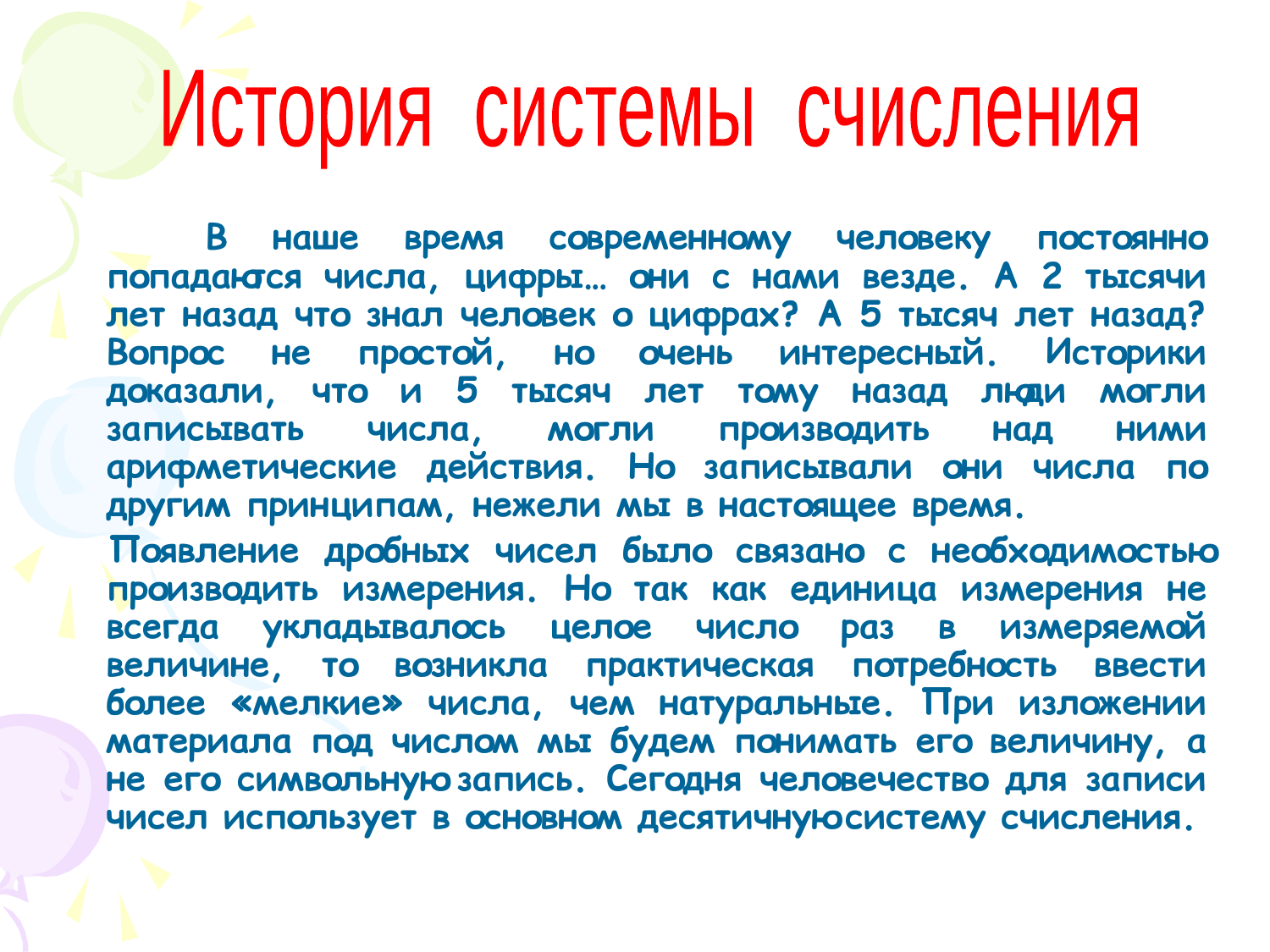

История  системы  счисления
  В наше время современному человеку постоянно попадаются числа, цифры… они с нами везде. А 2 тысячи лет назад что знал человек о цифрах? А 5 тысяч лет назад? Вопрос не простой, но очень интересный. Историки доказали, что и 5 тысяч лет тому назад люди могли записывать числа, могли производить над ними арифметические действия. Но записывали они числа по другим принципам, нежели мы в настоящее время.
Появление дробных чисел было связано с необходимостью производить измерения. Но так как единица измерения не всегда укладывалось целое число раз в измеряемой величине, то возникла практическая потребность ввести более «мелкие» числа, чем натуральные. При изложении материала под числом мы будем понимать его величину, а не его символьную запись. Сегодня человечество для записи чисел использует в основном десятичную систему счисления.